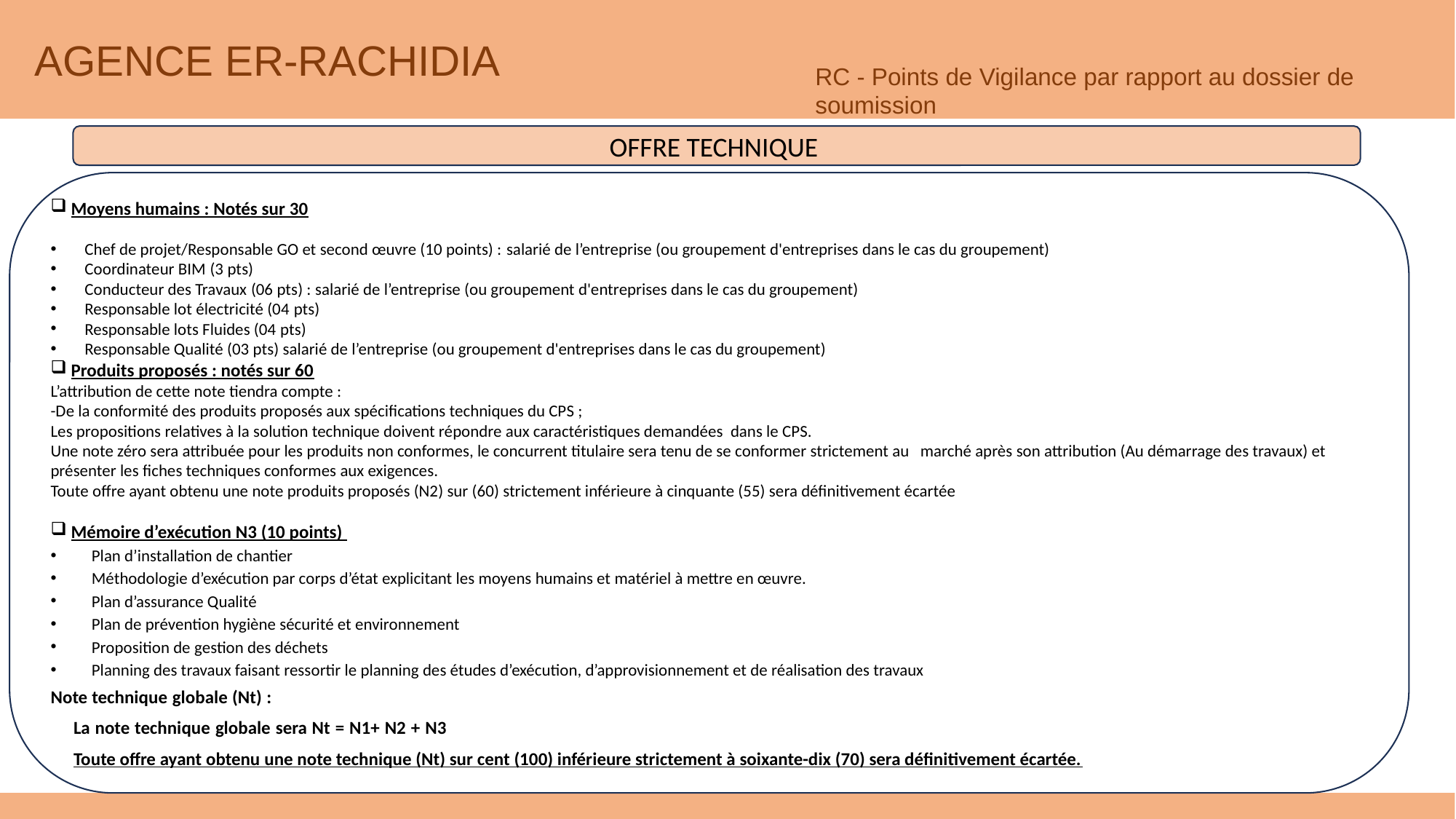

AGENCE ER-RACHIDIA
RC - Points de Vigilance par rapport au dossier de soumission
OFFRE TECHNIQUE
Moyens humains : Notés sur 30

Chef de projet/Responsable GO et second œuvre (10 points) : salarié de l’entreprise (ou groupement d'entreprises dans le cas du groupement)
Coordinateur BIM (3 pts)
Conducteur des Travaux (06 pts) : salarié de l’entreprise (ou groupement d'entreprises dans le cas du groupement)
Responsable lot électricité (04 pts)
Responsable lots Fluides (04 pts)
Responsable Qualité (03 pts) salarié de l’entreprise (ou groupement d'entreprises dans le cas du groupement)
Produits proposés : notés sur 60
L’attribution de cette note tiendra compte :
-De la conformité des produits proposés aux spécifications techniques du CPS ;
Les propositions relatives à la solution technique doivent répondre aux caractéristiques demandées  dans le CPS.
Une note zéro sera attribuée pour les produits non conformes, le concurrent titulaire sera tenu de se conformer strictement au   marché après son attribution (Au démarrage des travaux) et présenter les fiches techniques conformes aux exigences.
Toute offre ayant obtenu une note produits proposés (N2) sur (60) strictement inférieure à cinquante (55) sera définitivement écartée

Mémoire d’exécution N3 (10 points)
Plan d’installation de chantier
Méthodologie d’exécution par corps d’état explicitant les moyens humains et matériel à mettre en œuvre.
Plan d’assurance Qualité
Plan de prévention hygiène sécurité et environnement
Proposition de gestion des déchets
Planning des travaux faisant ressortir le planning des études d’exécution, d’approvisionnement et de réalisation des travaux
Note technique globale (Nt) :
La note technique globale sera Nt = N1+ N2 + N3
Toute offre ayant obtenu une note technique (Nt) sur cent (100) inférieure strictement à soixante-dix (70) sera définitivement écartée.